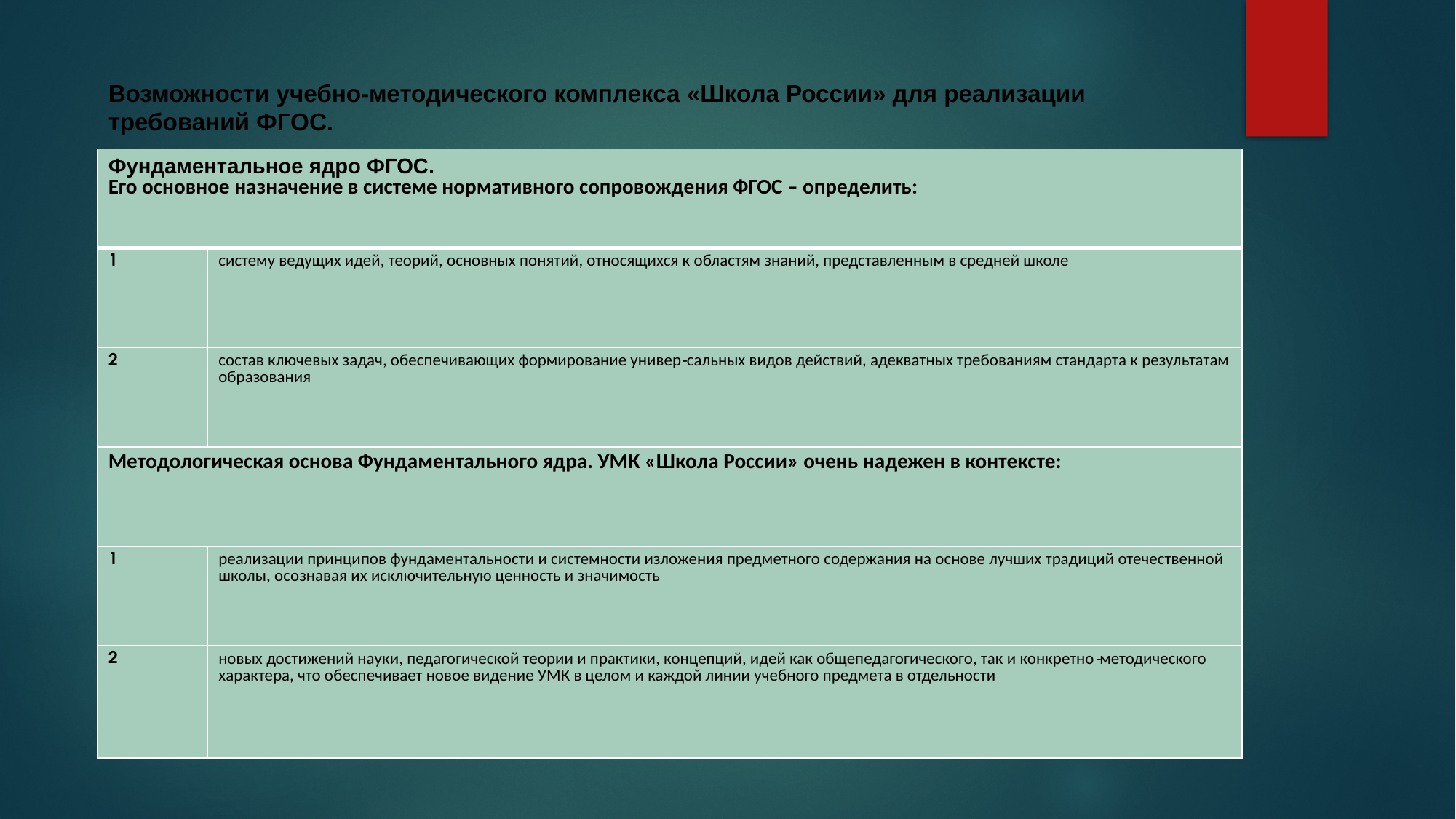

# Возможности учебно-методического комплекса «Школа России» для реализации требований ФГОС.
| Фундаментальное ядро ФГОС. Его основное назначение в системе нормативного сопровождения ФГОС – определить: |  |
| --- | --- |
| 1 | систему ведущих идей, теорий, основных понятий, относящихся к областям знаний, представленным в средней школе |
| 2 | состав ключевых задач, обеспечивающих формирование универ‐сальных видов действий, адекватных требованиям стандарта к результатам образования |
| Методологическая основа Фундаментального ядра. УМК «Школа России» очень надежен в контексте: |  |
| 1 | реализации принципов фундаментальности и системности изложения предметного содержания на основе лучших традиций отечественной школы, осознавая их исключительную ценность и значимость |
| 2 | новых достижений науки, педагогической теории и практики, концепций, идей как общепедагогического, так и конкретно‐методического характера, что обеспечивает новое видение УМК в целом и каждой линии учебного предмета в отдельности |